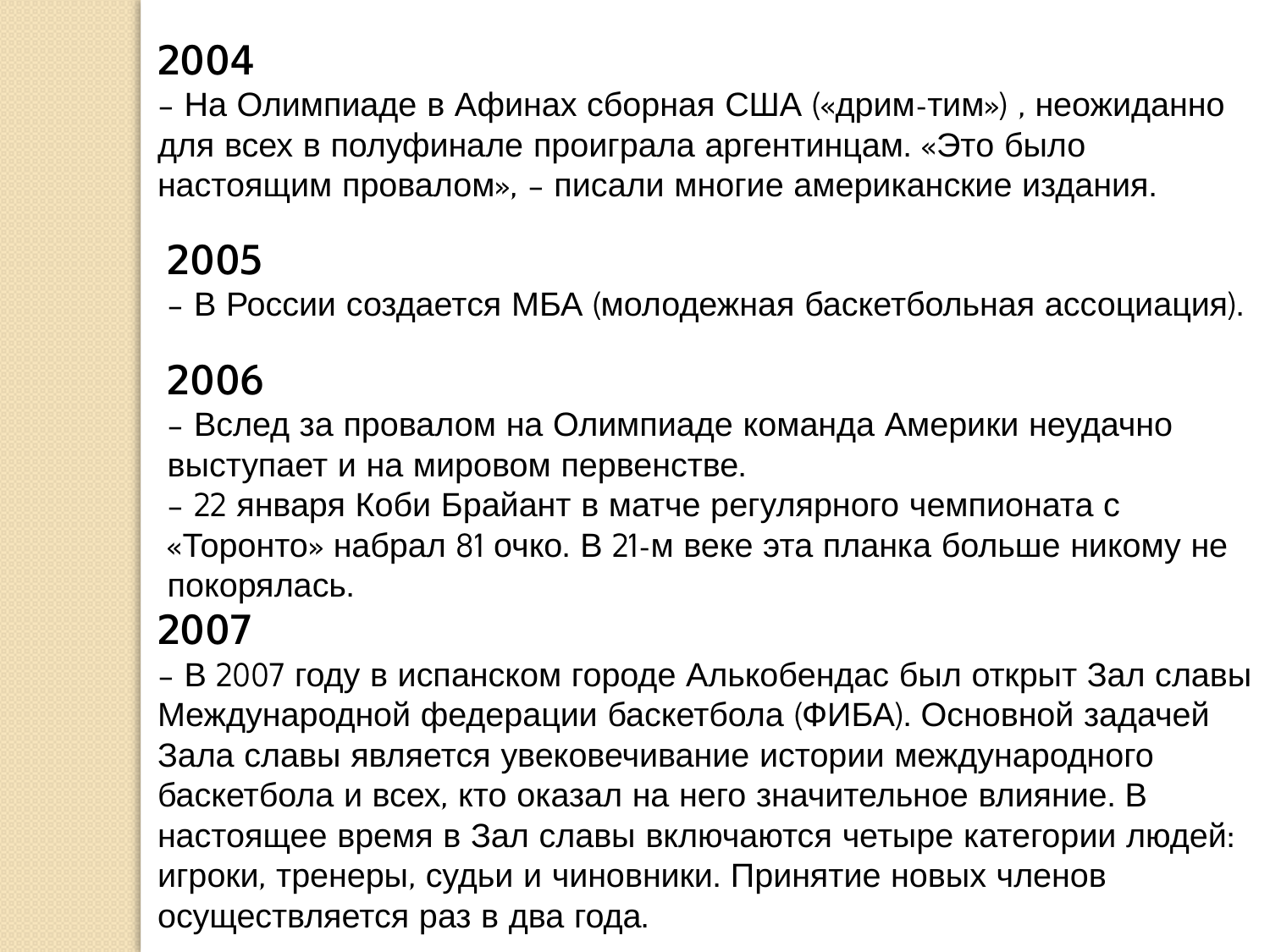

2004
– На Олимпиаде в Афинах сборная США («дрим-тим») , неожиданно для всех в полуфинале проиграла аргентинцам. «Это было настоящим провалом», – писали многие американские издания.
2005
– В России создается МБА (молодежная баскетбольная ассоциация).
2006
– Вслед за провалом на Олимпиаде команда Америки неудачно выступает и на мировом первенстве.
– 22 января Коби Брайант в матче регулярного чемпионата с «Торонто» набрал 81 очко. В 21-м веке эта планка больше никому не покорялась.
2007
– В 2007 году в испанском городе Алькобендас был открыт Зал славы Международной федерации баскетбола (ФИБА). Основной задачей Зала славы является увековечивание истории международного баскетбола и всех, кто оказал на него значительное влияние. В настоящее время в Зал славы включаются четыре категории людей: игроки, тренеры, судьи и чиновники. Принятие новых членов осуществляется раз в два года.